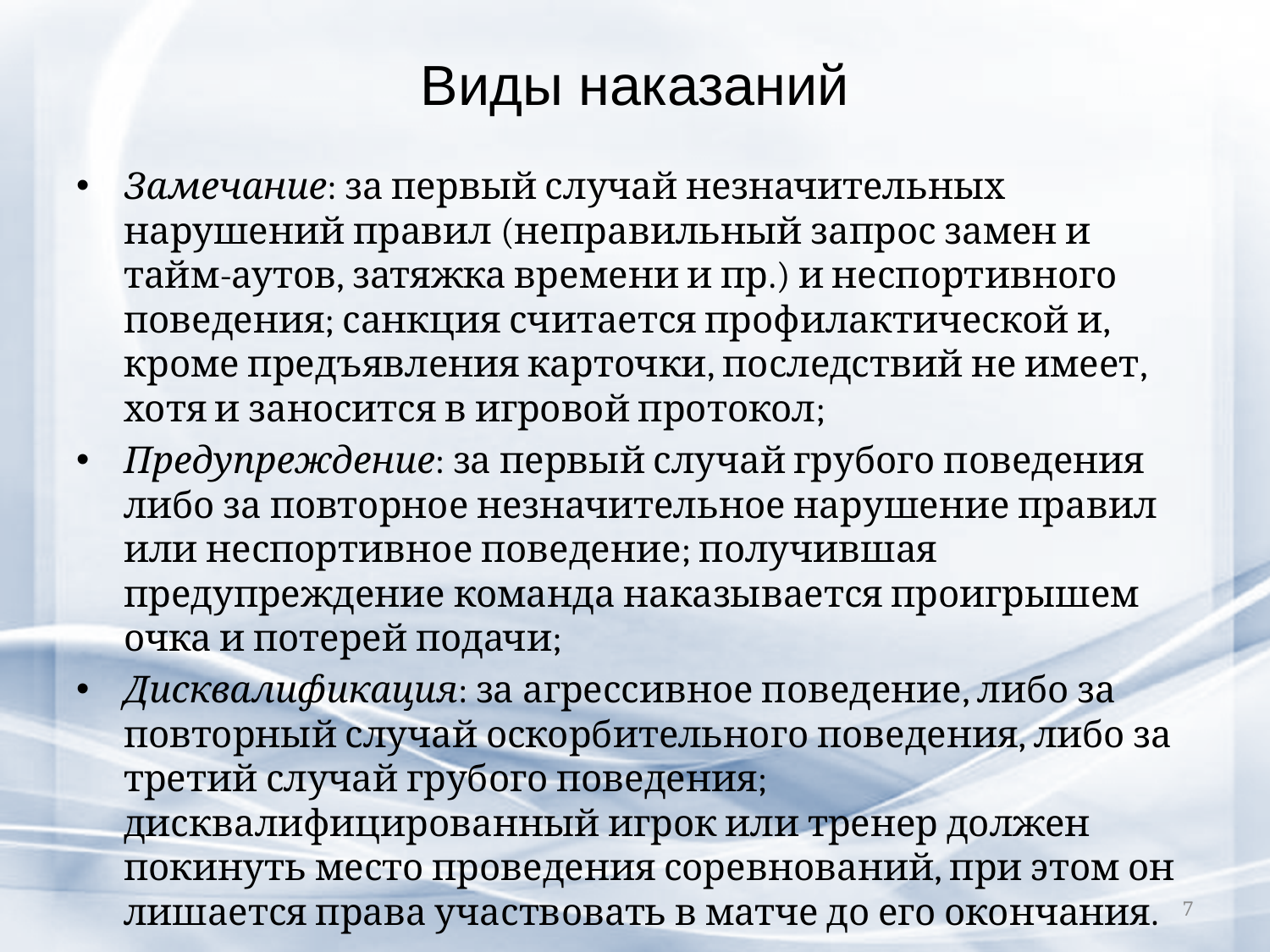

# Виды наказаний
Замечание: за первый случай незначительных нарушений правил (неправильный запрос замен и тайм-аутов, затяжка времени и пр.) и неспортивного поведения; санкция считается профилактической и, кроме предъявления карточки, последствий не имеет, хотя и заносится в игровой протокол;
Предупреждение: за первый случай грубого поведения либо за повторное незначительное нарушение правил или неспортивное поведение; получившая предупреждение команда наказывается проигрышем очка и потерей подачи;
Дисквалификация: за агрессивное поведение, либо за повторный случай оскорбительного поведения, либо за третий случай грубого поведения; дисквалифицированный игрок или тренер должен покинуть место проведения соревнований, при этом он лишается права участвовать в матче до его окончания.

7